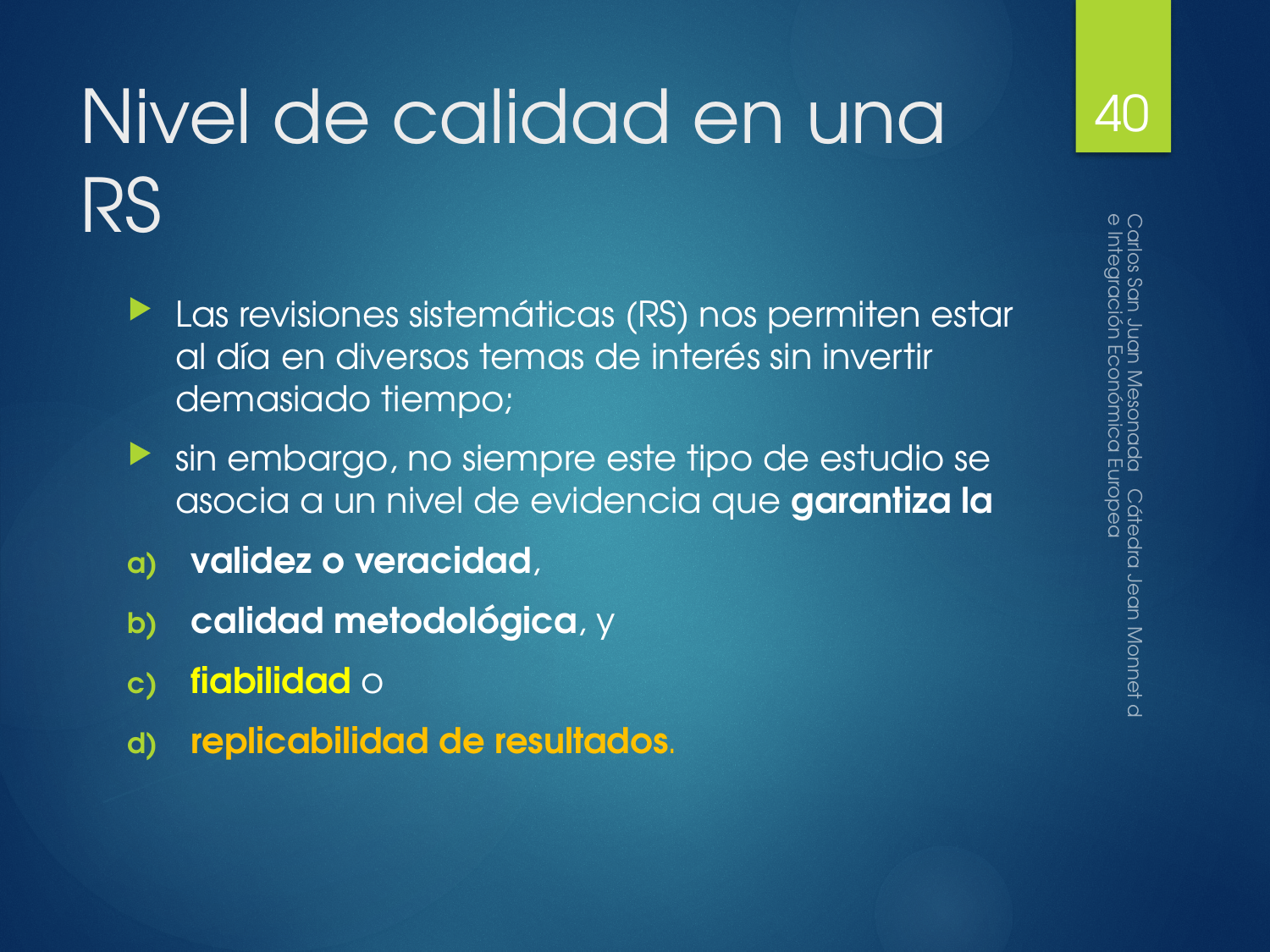

40
# Nivel de calidad en una RS
Las revisiones sistemáticas (RS) nos permiten estar al día en diversos temas de interés sin invertir demasiado tiempo;
sin embargo, no siempre este tipo de estudio se asocia a un nivel de evidencia que garantiza la
validez o veracidad,
calidad metodológica, y
fiabilidad o
replicabilidad de resultados.
Carlos San Juan Mesonada   Cátedra Jean Monnet de Integración Económica Europea